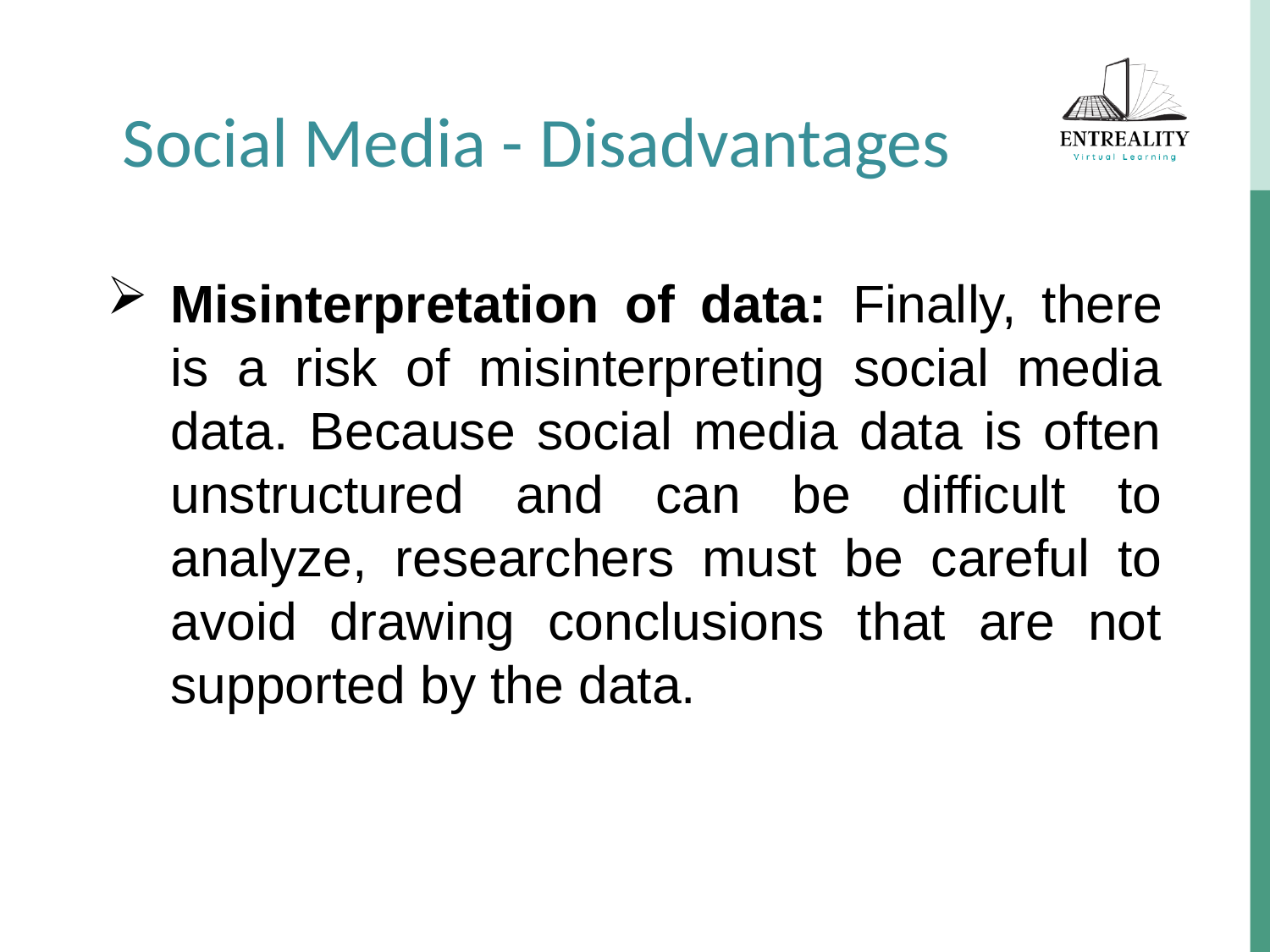

Social Media - Disadvantages
Misinterpretation of data: Finally, there is a risk of misinterpreting social media data. Because social media data is often unstructured and can be difficult to analyze, researchers must be careful to avoid drawing conclusions that are not supported by the data.